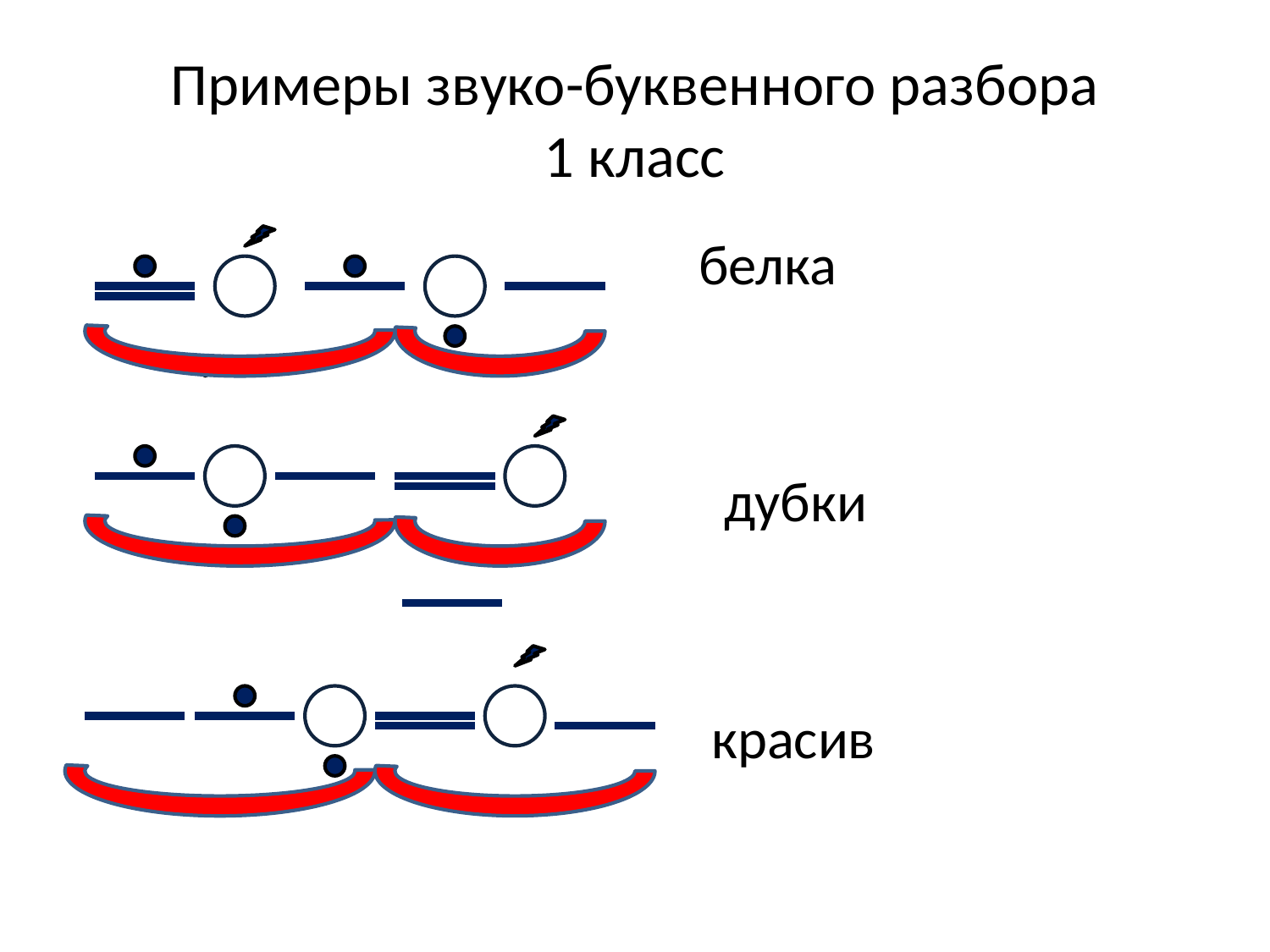

# Примеры звуко-буквенного разбора 1 класс
                                                 белка

                                                   дубки

                                                  красив